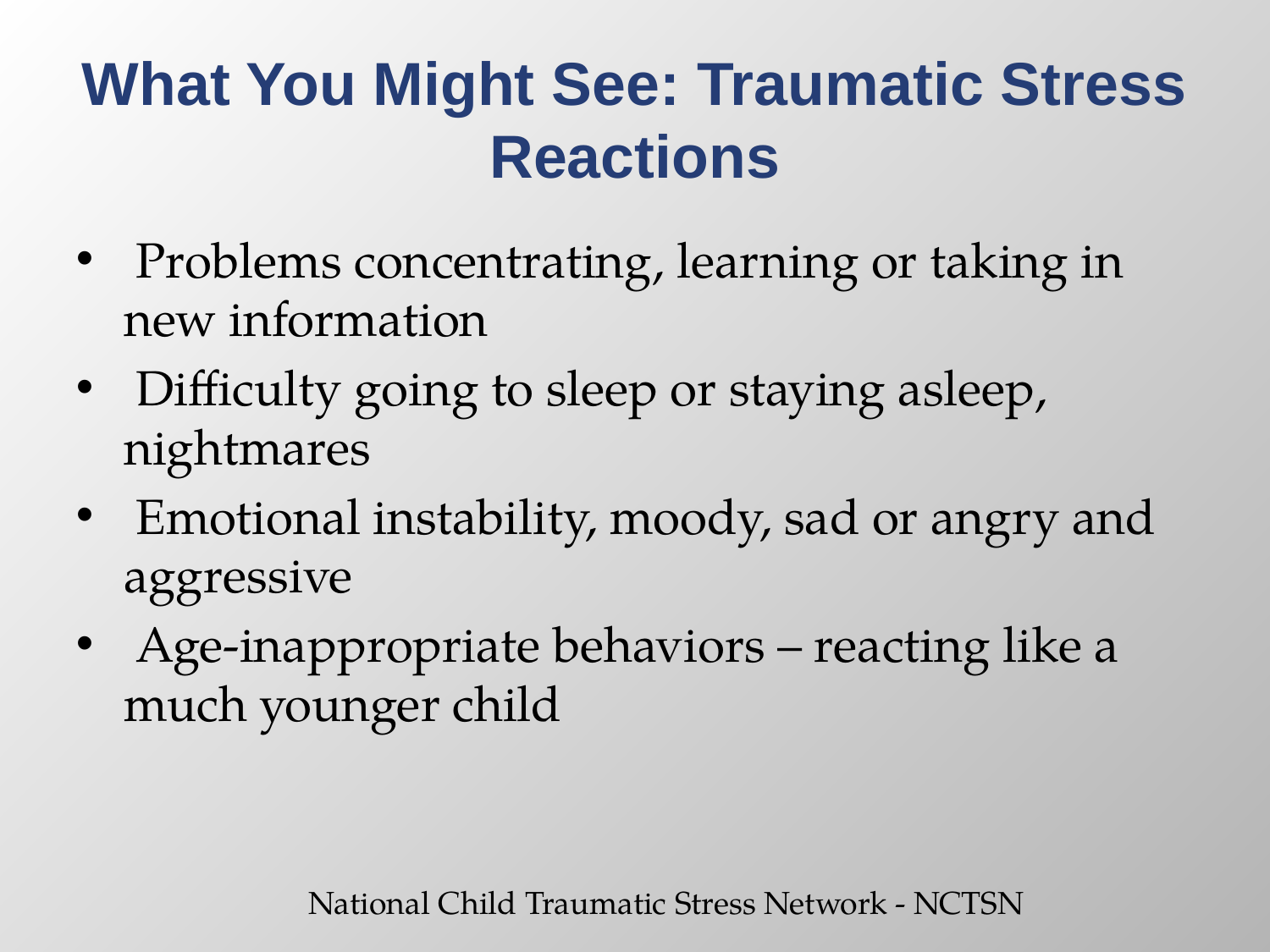

# What You Might See: Traumatic Stress Reactions
 Problems concentrating, learning or taking in new information
 Difficulty going to sleep or staying asleep, nightmares
 Emotional instability, moody, sad or angry and aggressive
 Age-inappropriate behaviors – reacting like a much younger child
National Child Traumatic Stress Network - NCTSN